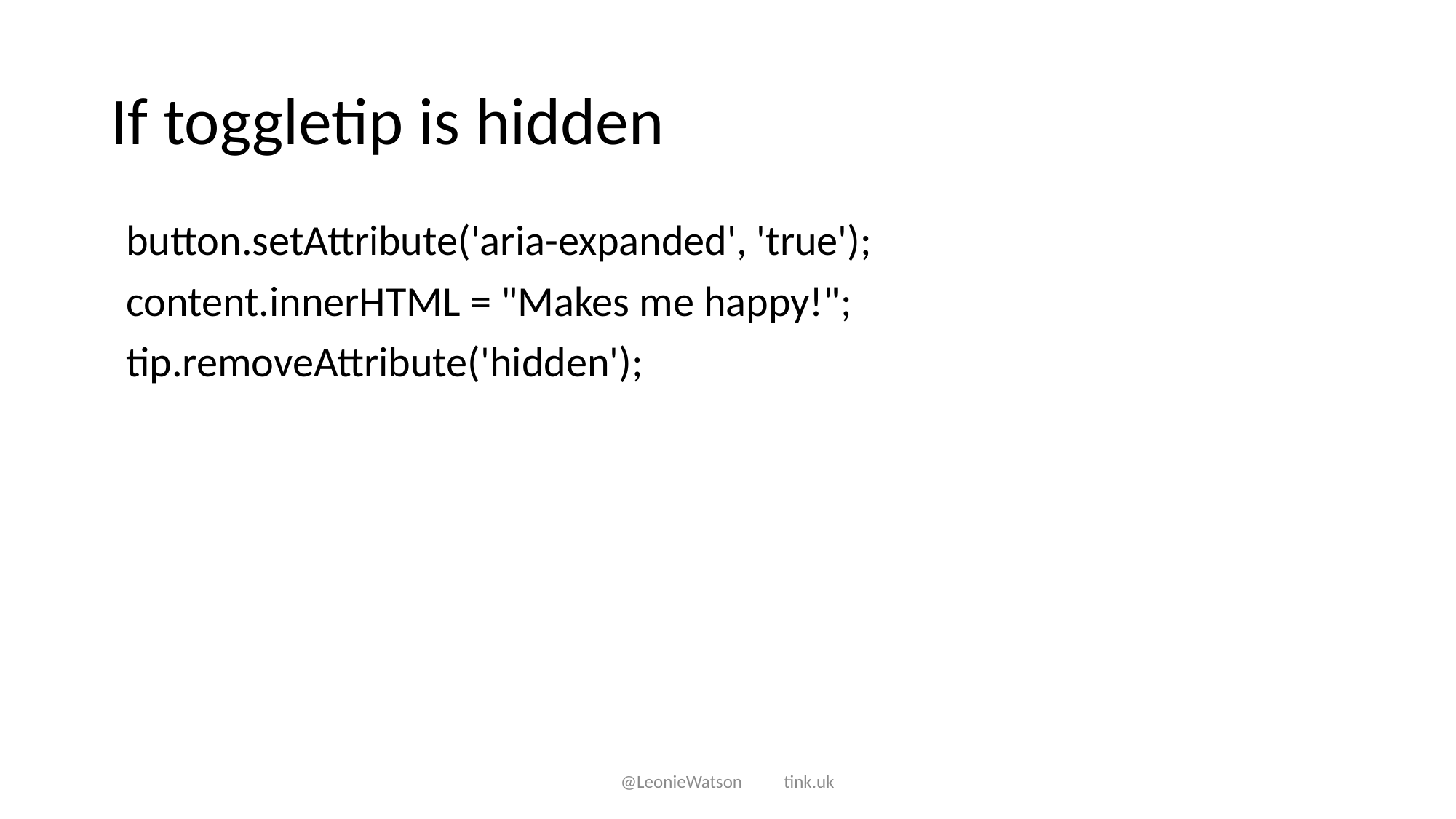

# If toggletip is hidden
button.setAttribute('aria-expanded', 'true');
content.innerHTML = "Makes me happy!";
tip.removeAttribute('hidden');
@LeonieWatson          tink.uk